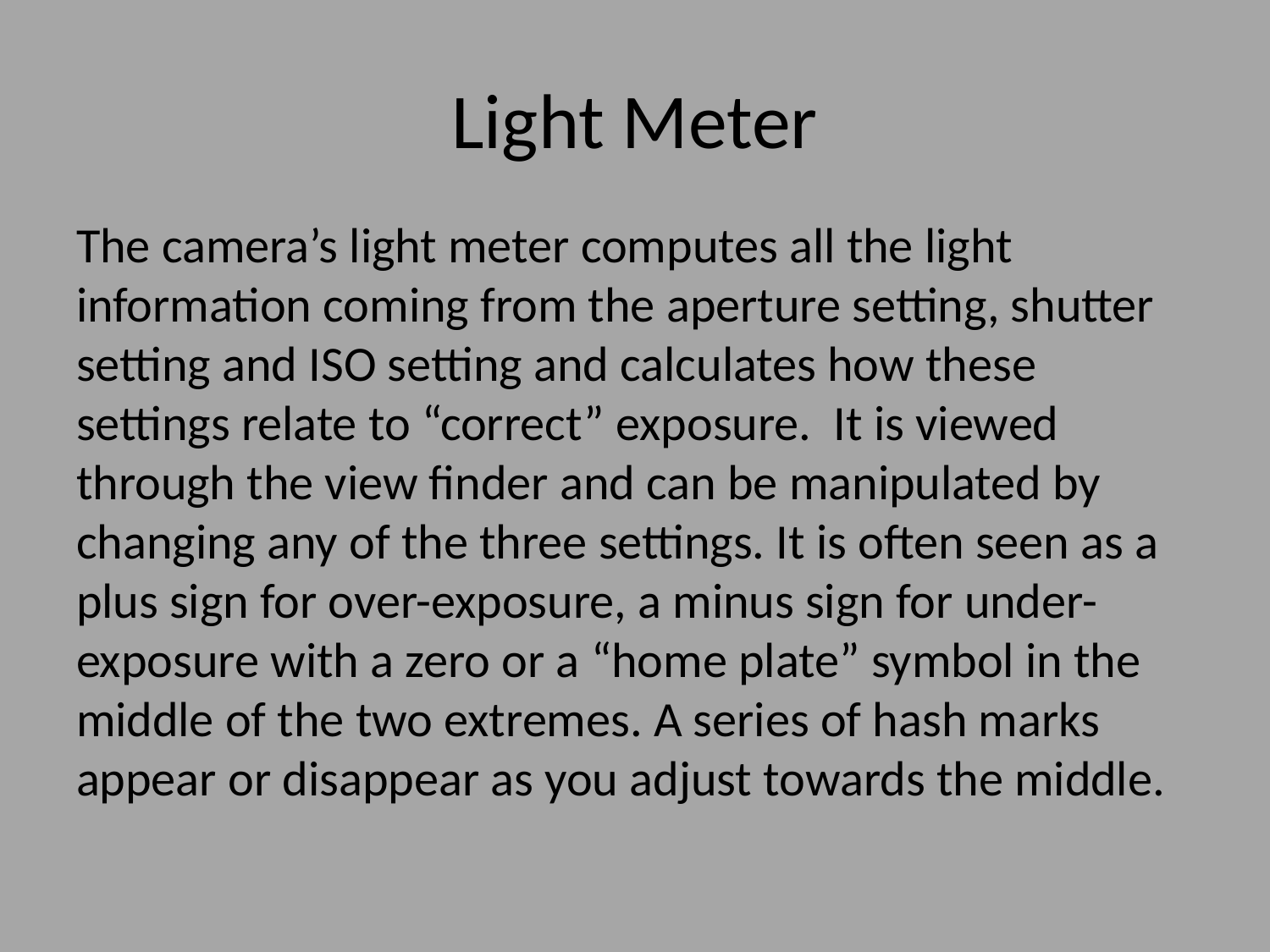

# Light Meter
The camera’s light meter computes all the light information coming from the aperture setting, shutter setting and ISO setting and calculates how these settings relate to “correct” exposure.  It is viewed through the view finder and can be manipulated by changing any of the three settings. It is often seen as a plus sign for over-exposure, a minus sign for under-exposure with a zero or a “home plate” symbol in the middle of the two extremes. A series of hash marks appear or disappear as you adjust towards the middle.